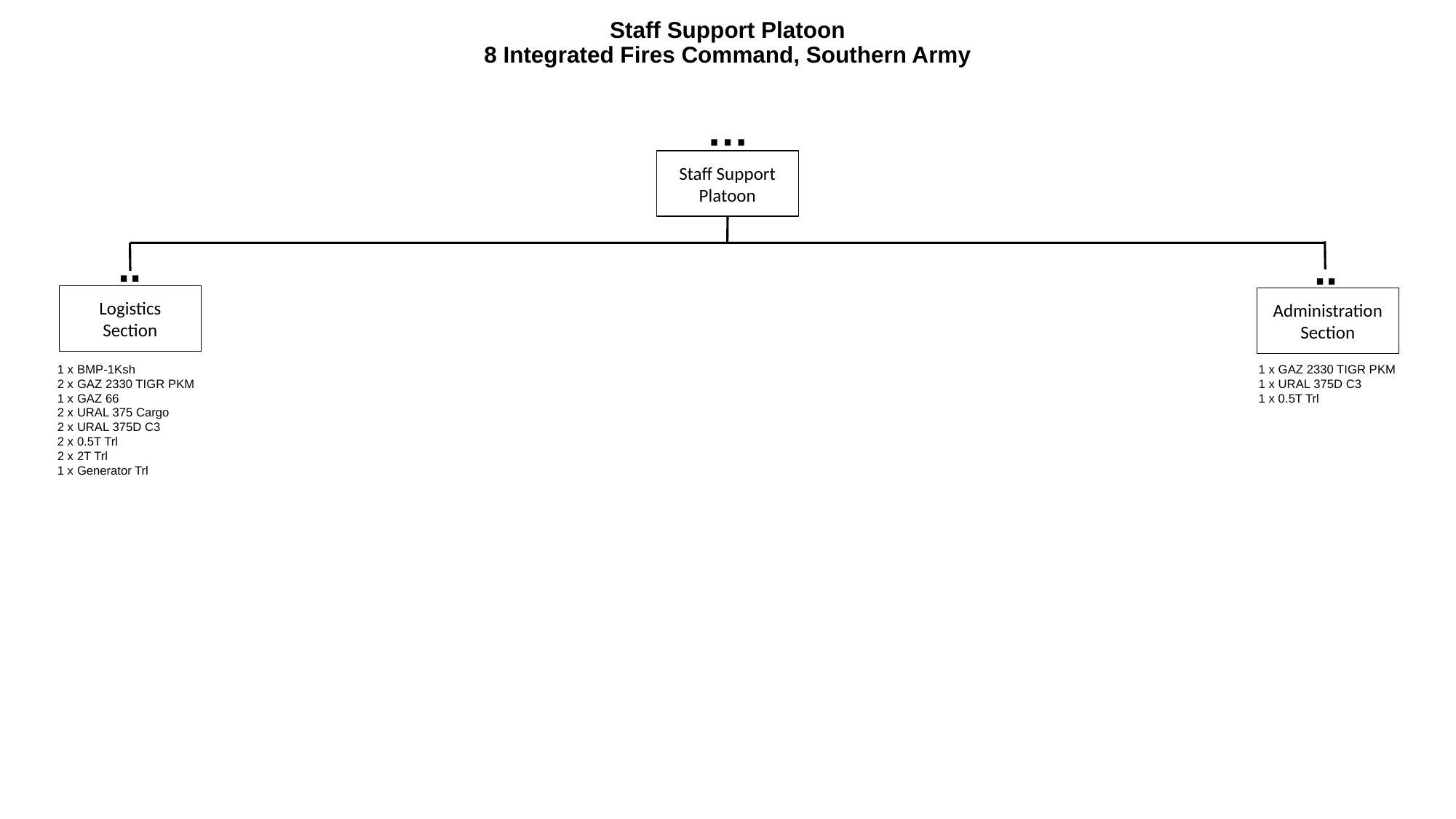

# Staff Support Platoon 8 Integrated Fires Command, Southern Army
…
Staff Support Platoon
..
..
Logistics
Section
Administration
Section
1 x BMP-1Ksh
2 x GAZ 2330 TIGR PKM
1 x GAZ 66
2 x URAL 375 Cargo
2 x URAL 375D C3
2 x 0.5T Trl
2 x 2T Trl
1 x Generator Trl
1 x GAZ 2330 TIGR PKM
1 x URAL 375D C3
1 x 0.5T Trl